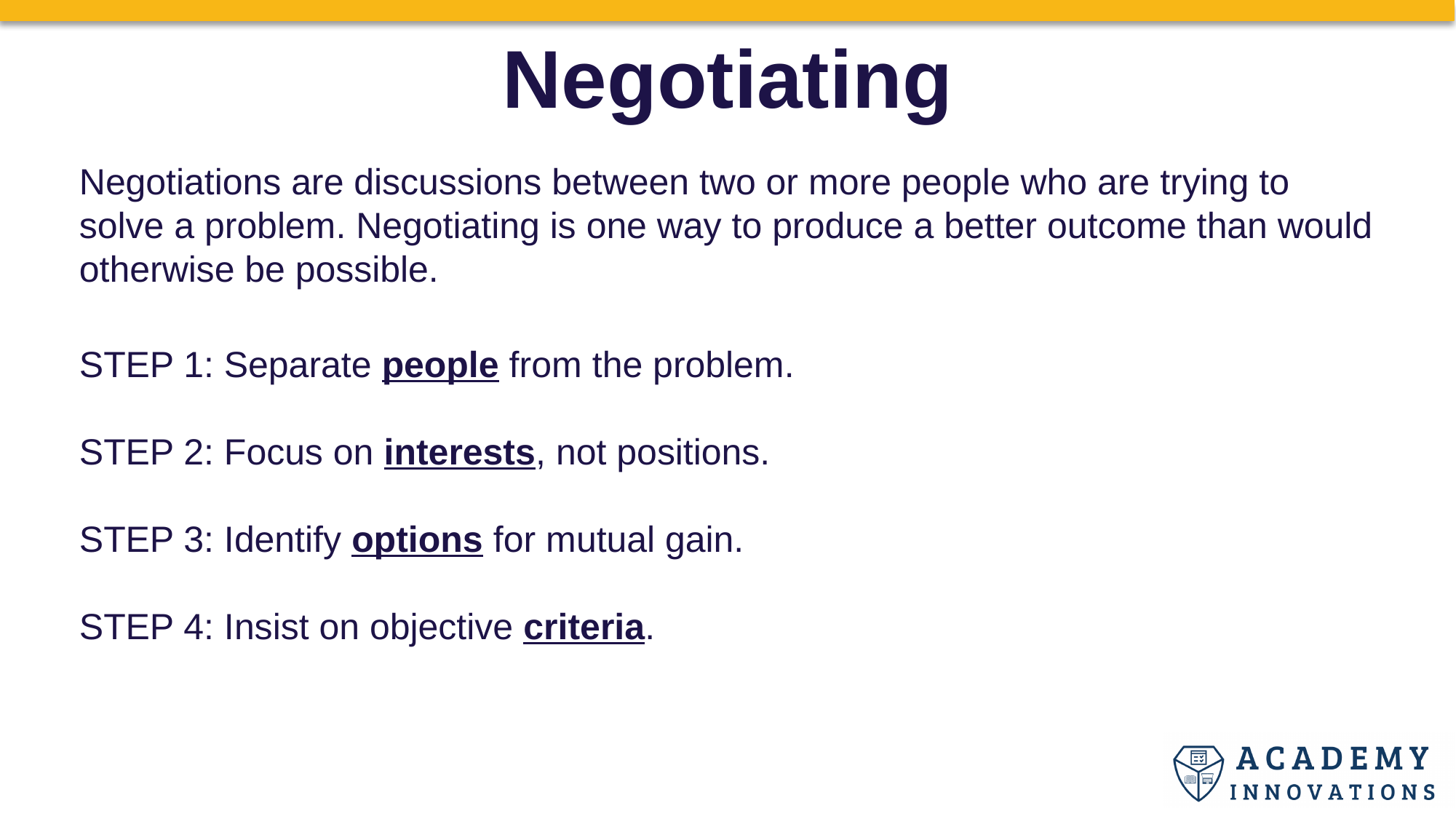

Negotiating
Negotiations are discussions between two or more people who are trying to solve a problem. Negotiating is one way to produce a better outcome than would otherwise be possible.
STEP 1: Separate people from the problem.

STEP 2: Focus on interests, not positions.

STEP 3: Identify options for mutual gain.

STEP 4: Insist on objective criteria.